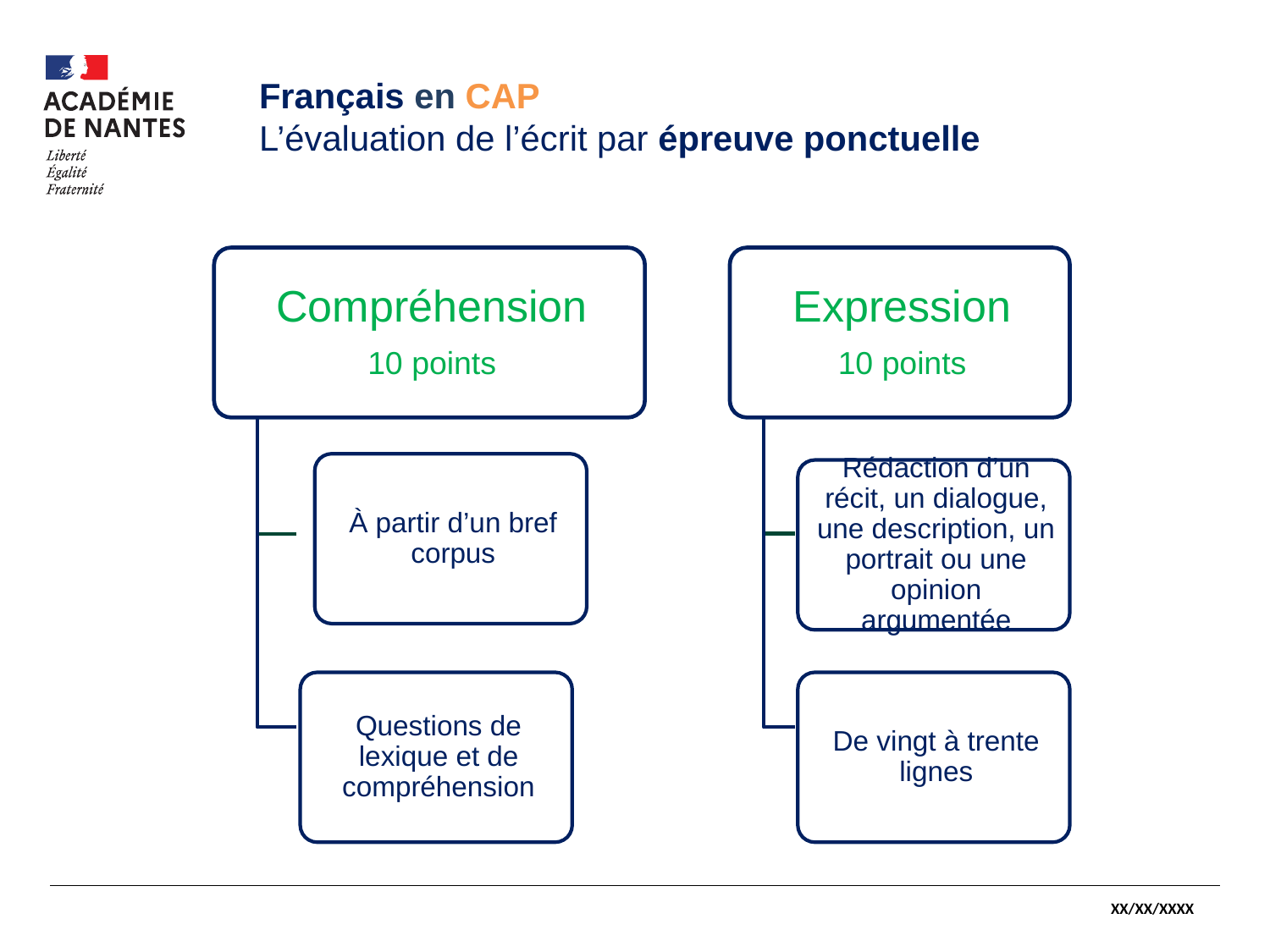

#
Français en CAP
L’évaluation de l’écrit par épreuve ponctuelle
Compréhension
10 points
À partir d’un bref corpus
Questions de lexique et de compréhension
Expression
10 points
Rédaction d’un récit, un dialogue, une description, un portrait ou une opinion argumentée
De vingt à trente lignes
XX/XX/XXXX